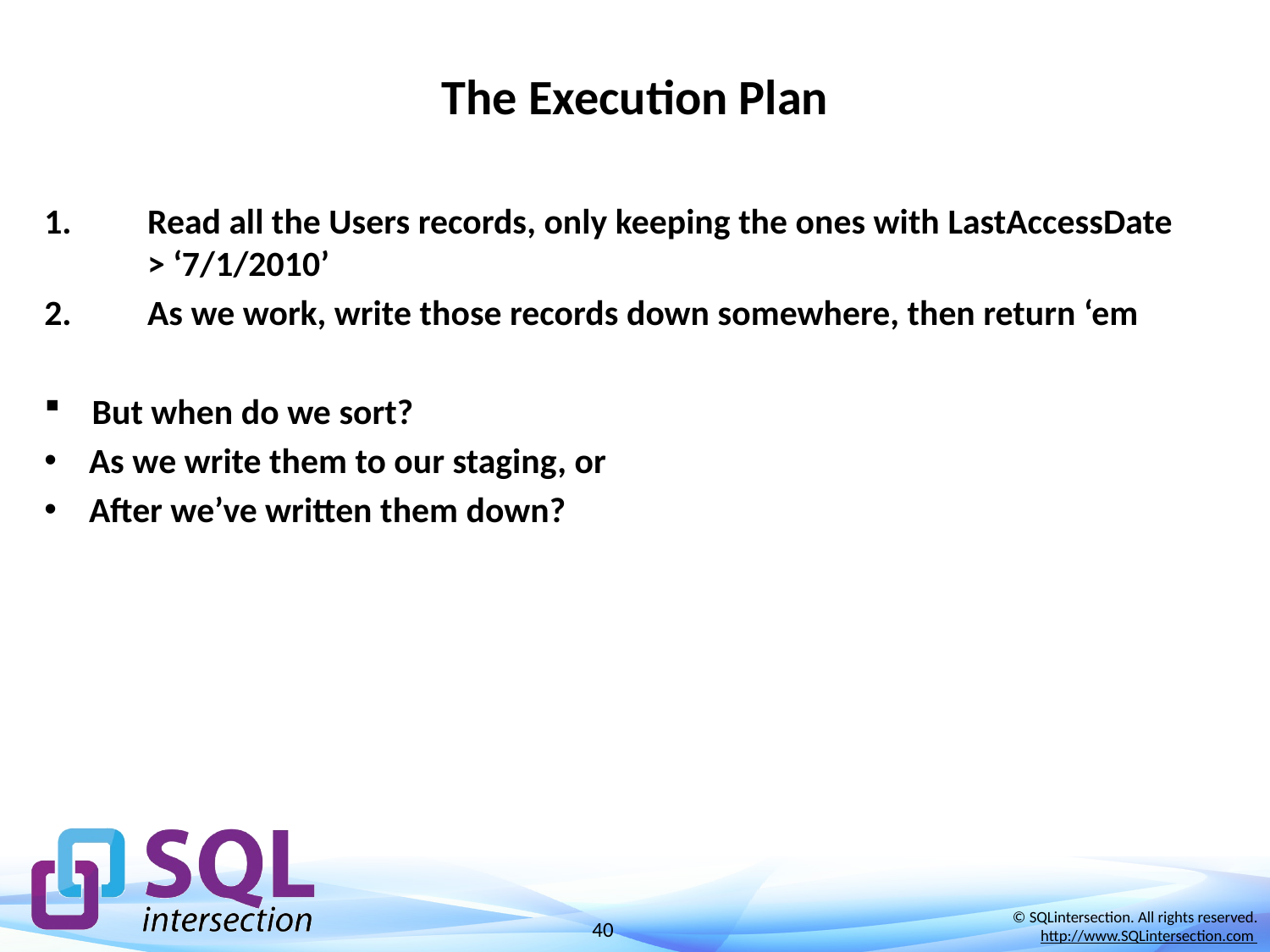

# The Execution Plan
Read all the Users records, only keeping the ones with LastAccessDate > ‘7/1/2010’
As we work, write those records down somewhere, then return ‘em

But when do we sort?
As we write them to our staging, or
After we’ve written them down?